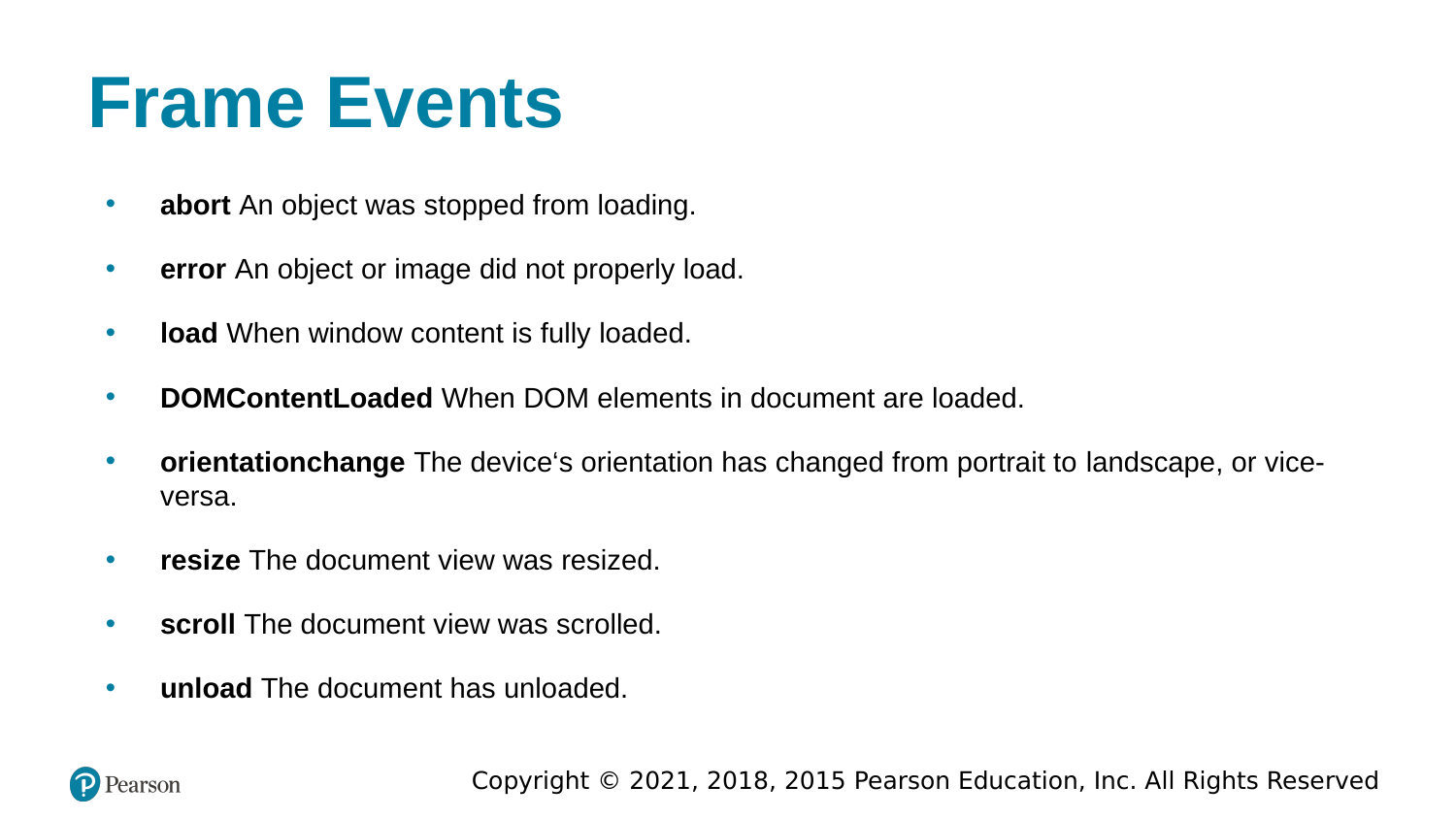

# Frame Events
abort An object was stopped from loading.
error An object or image did not properly load.
load When window content is fully loaded.
DOMContentLoaded When DOM elements in document are loaded.
orientationchange The device‘s orientation has changed from portrait to landscape, or vice-versa.
resize The document view was resized.
scroll The document view was scrolled.
unload The document has unloaded.